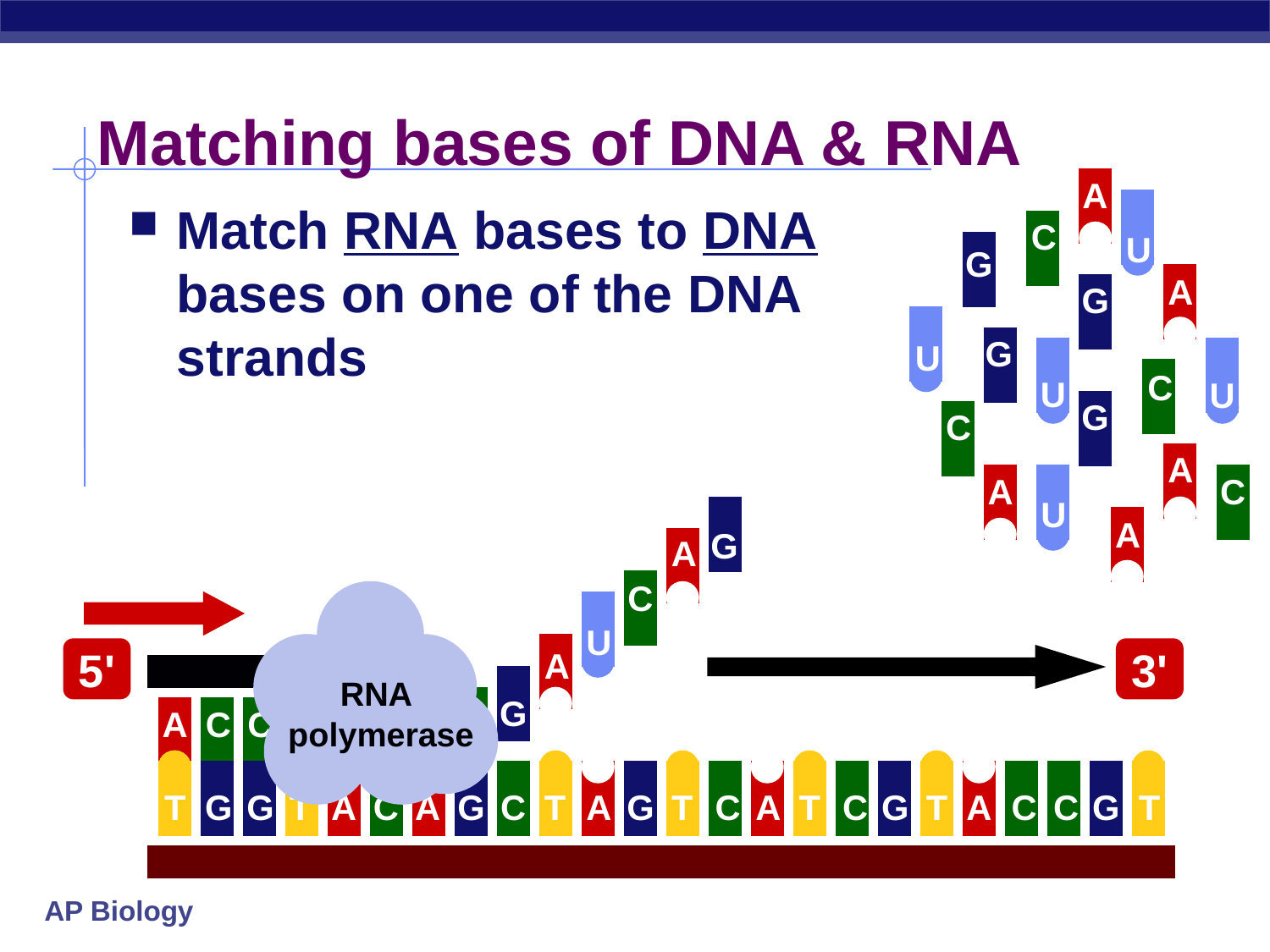

# Matching bases of DNA & RNA
A

Match RNA bases to DNA bases on one of the DNA strands

C

U

G
A

G

G

U

C

U
U
G

C

A

C
A

U

A

G
A

C

RNA
polymerase

U

A
5'
3'

G

C
C
A

T
G
G
T
A
C
A
G
C
T
A
G
T
C
A
T
C
G
T
A
C
C
G
T